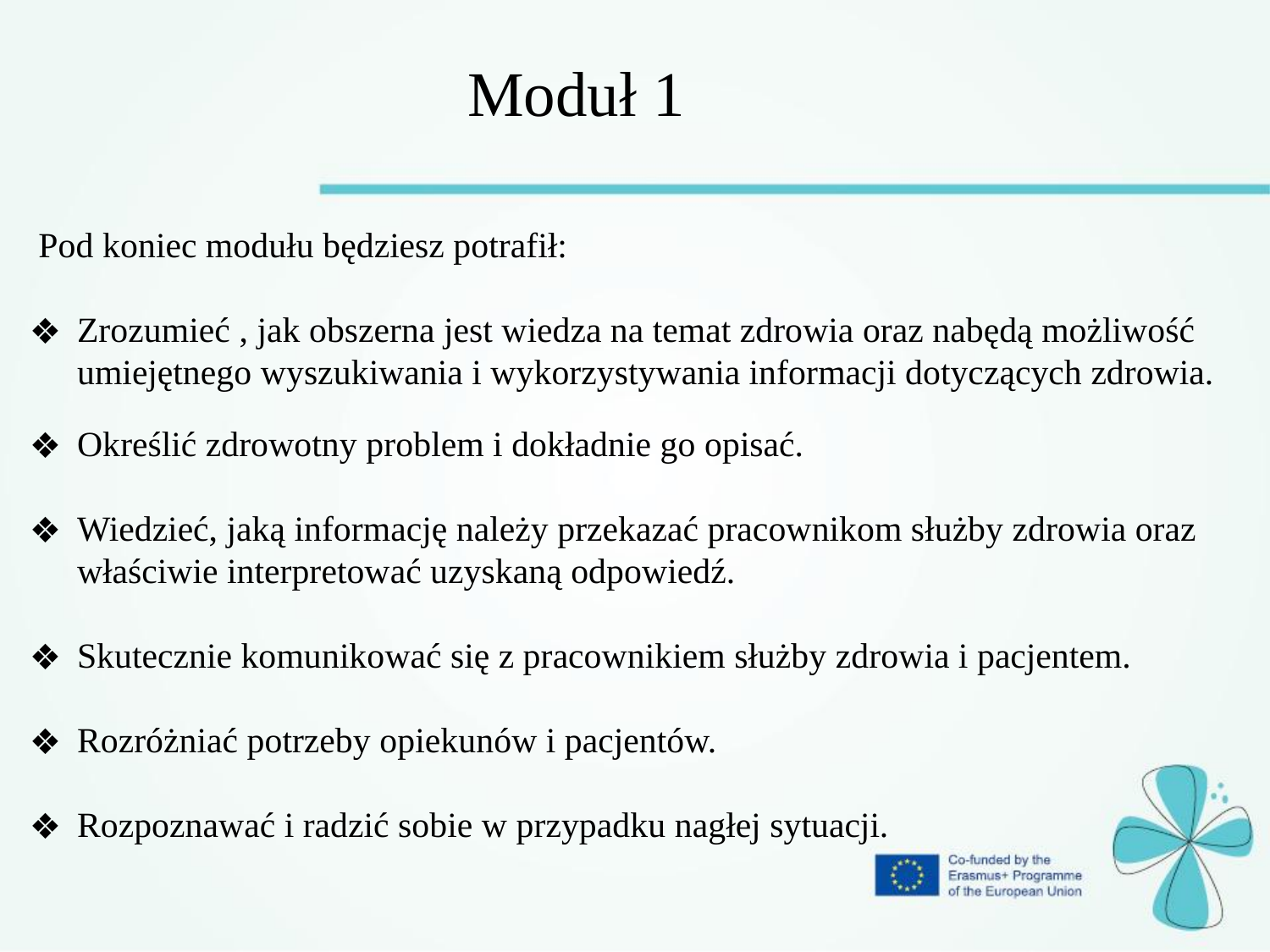

Moduł 1
 Pod koniec modułu będziesz potrafił:

Zrozumieć , jak obszerna jest wiedza na temat zdrowia oraz nabędą możliwość umiejętnego wyszukiwania i wykorzystywania informacji dotyczących zdrowia.

Określić zdrowotny problem i dokładnie go opisać.

Wiedzieć, jaką informację należy przekazać pracownikom służby zdrowia oraz właściwie interpretować uzyskaną odpowiedź.

Skutecznie komunikować się z pracownikiem służby zdrowia i pacjentem.

Rozróżniać potrzeby opiekunów i pacjentów.

Rozpoznawać i radzić sobie w przypadku nagłej sytuacji.